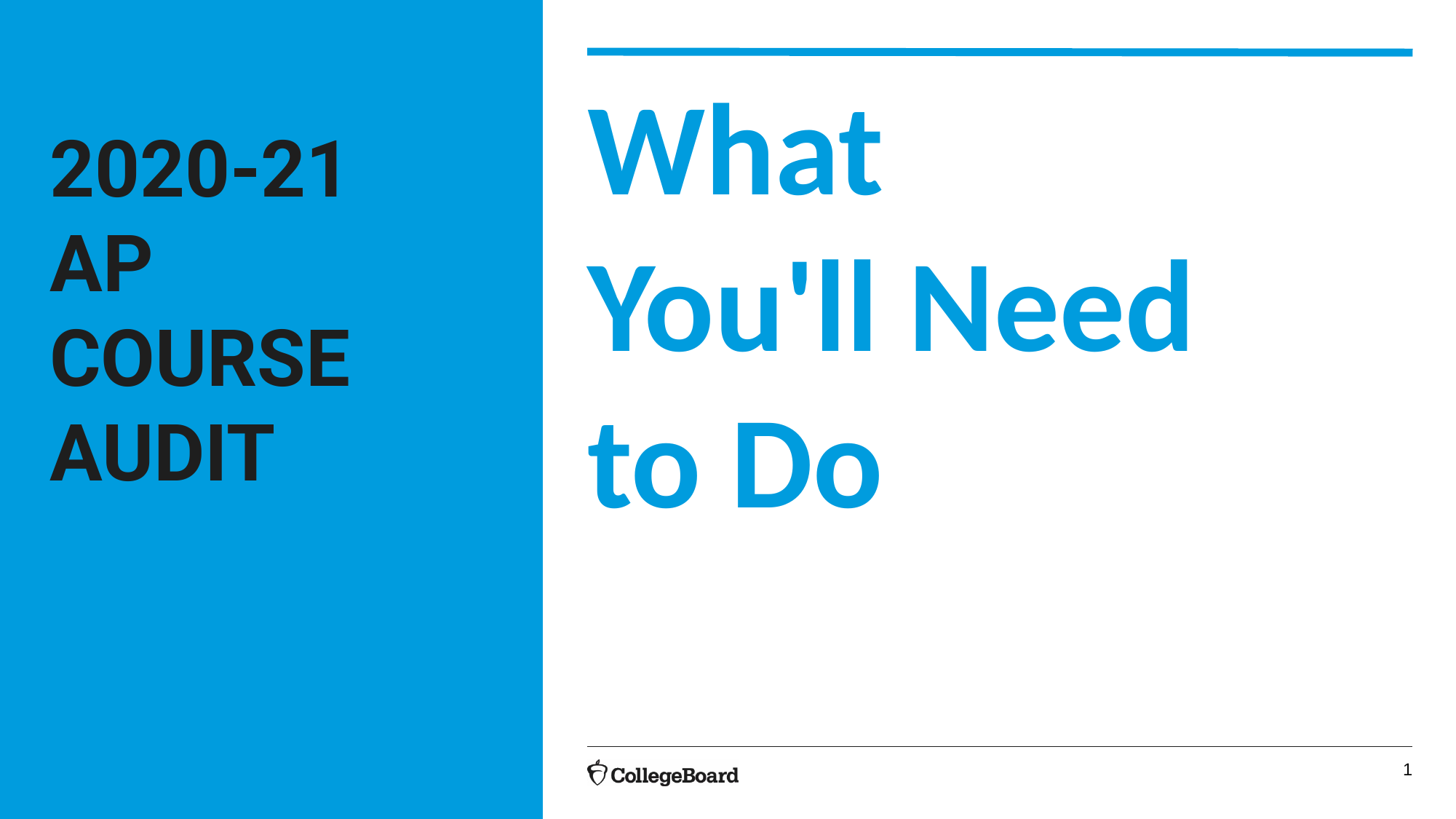

# What You'll Need to Do
2020-21
AP
COURSE AUDIT